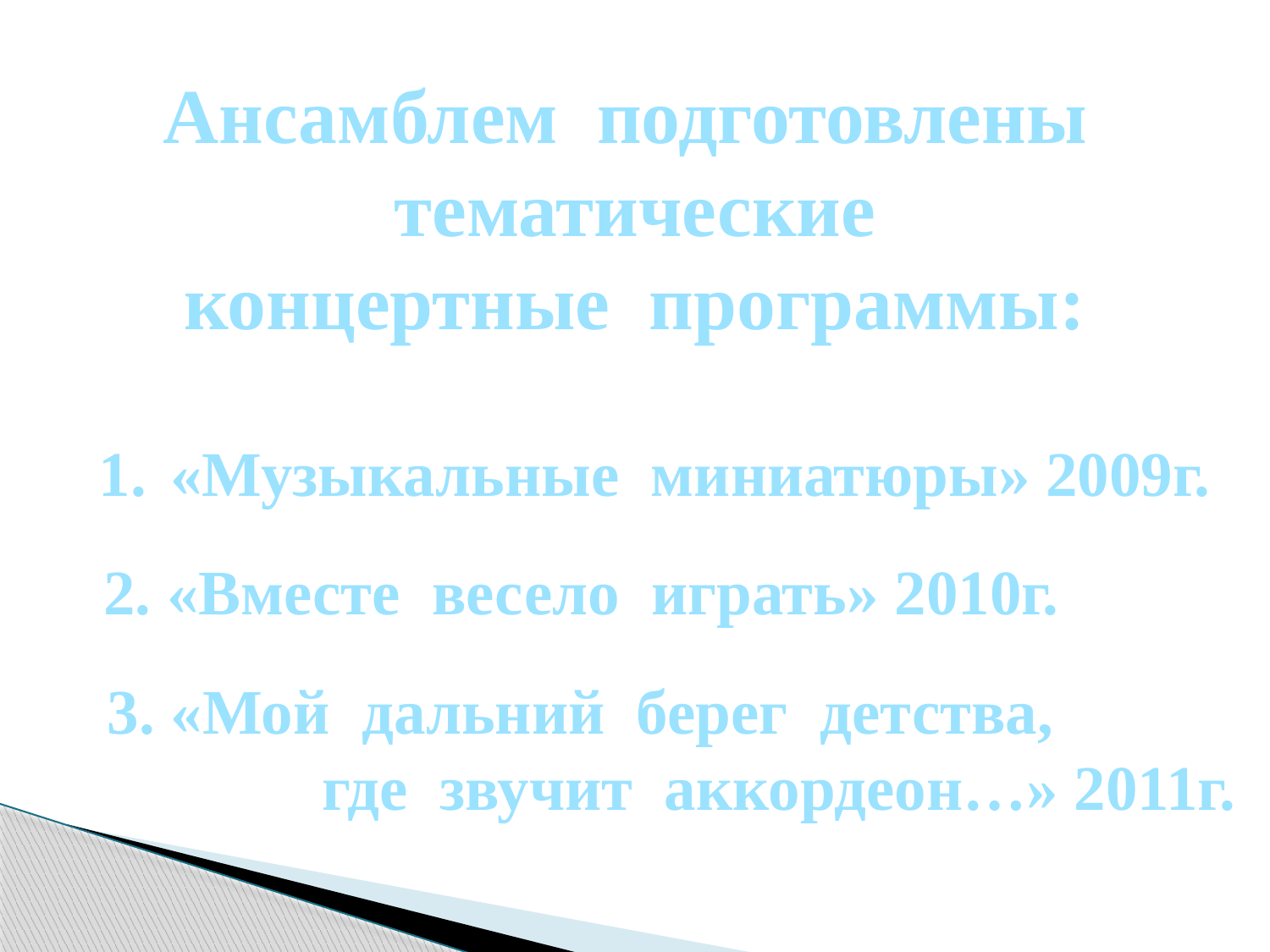

Ансамблем  подготовлены
тематические
концертные  программы:
«Музыкальные  миниатюры» 2009г.

  2. «Вместе  весело  играть» 2010г.
3. «Мой  дальний  берег  детства,
                         где  звучит  аккордеон…» 2011г.